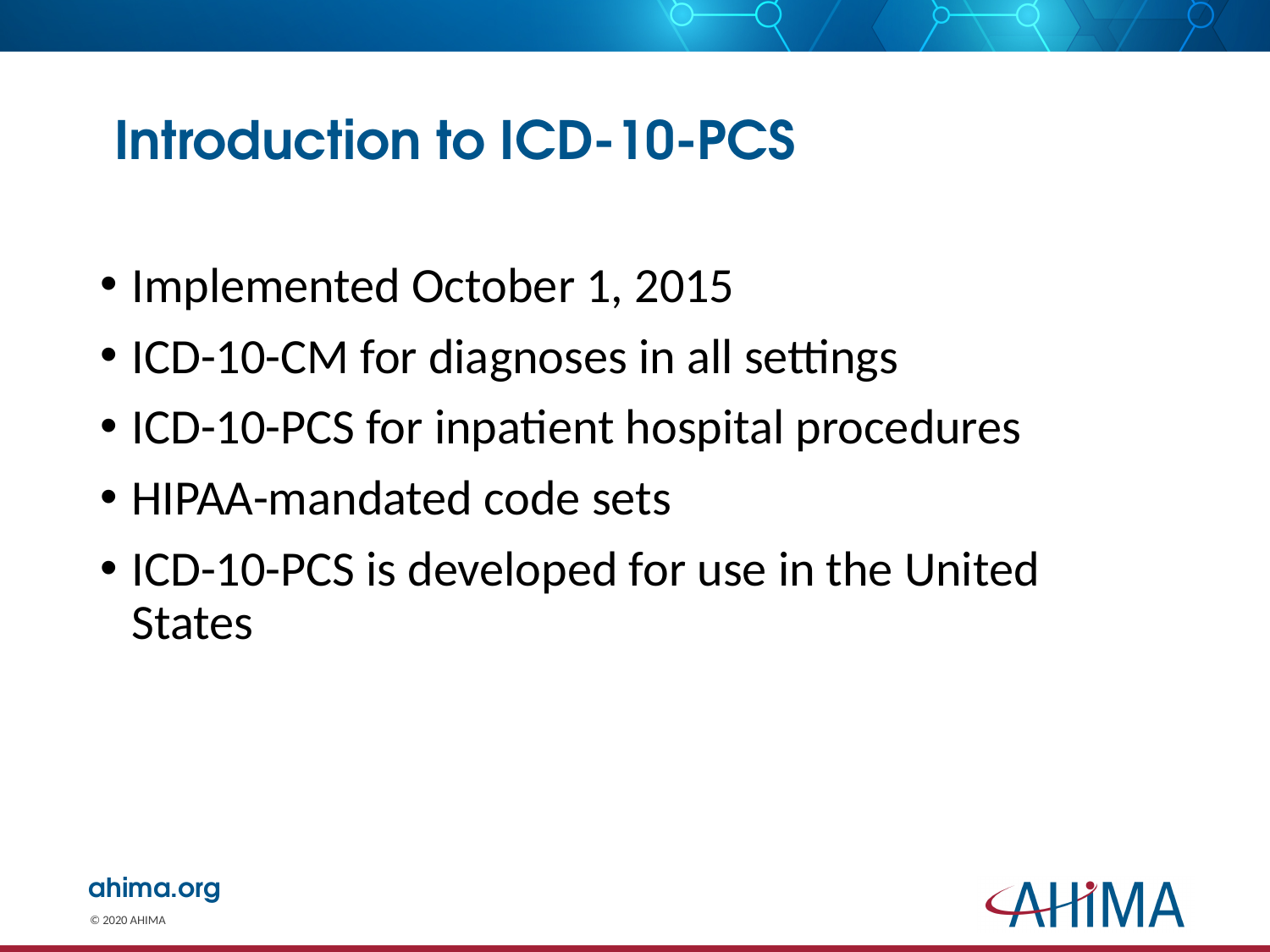

# Introduction to ICD-10-PCS
Implemented October 1, 2015
ICD-10-CM for diagnoses in all settings
ICD-10-PCS for inpatient hospital procedures
HIPAA-mandated code sets
ICD-10-PCS is developed for use in the United States